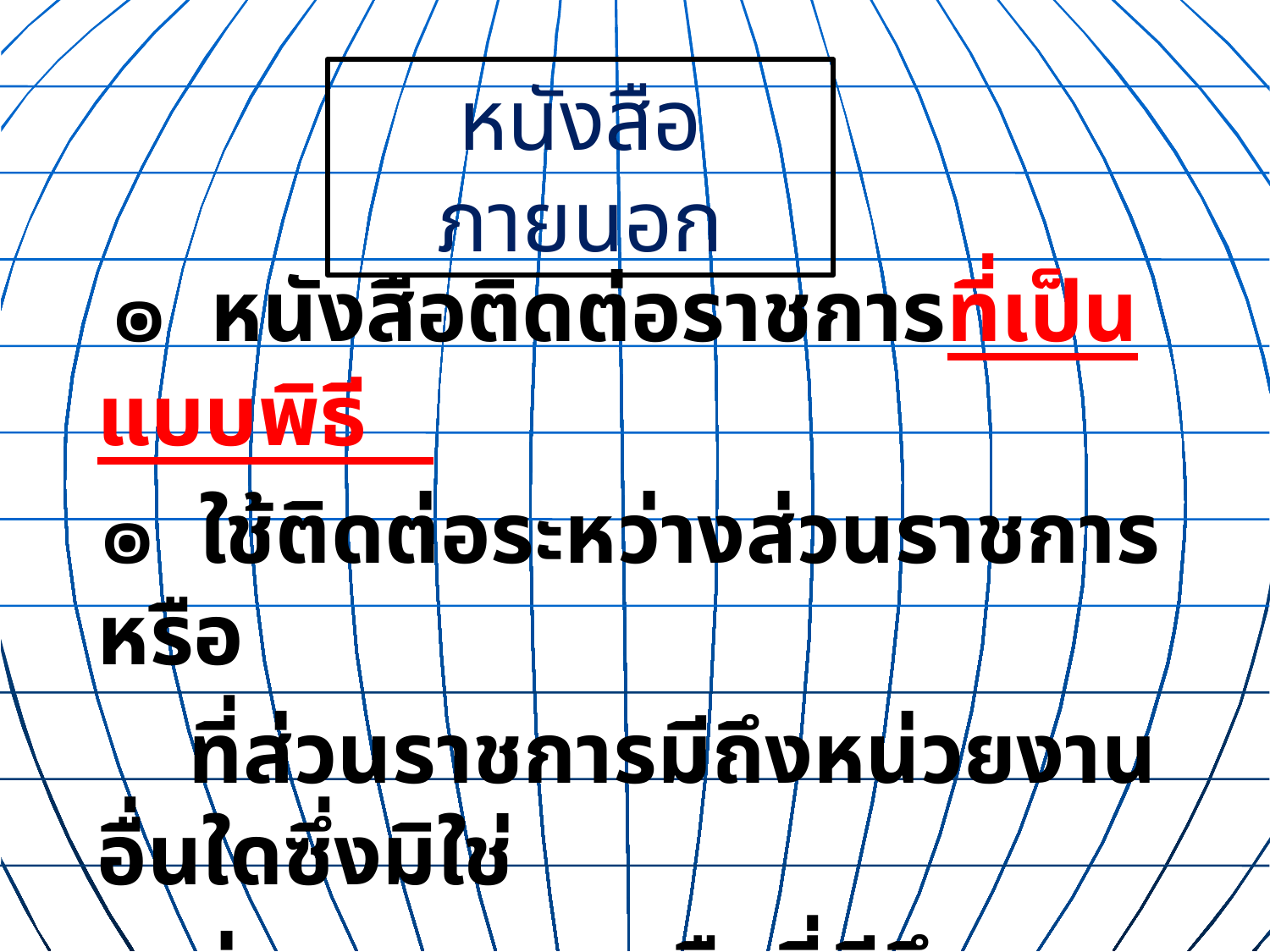

หนังสือภายนอก

    ๏  หนังสือติดต่อราชการที่เป็นแบบพิธี
    ๏  ใช้ติดต่อระหว่างส่วนราชการ หรือ
        ที่ส่วนราชการมีถึงหน่วยงานอื่นใดซึ่งมิใช่
        ส่วนราชการ หรือที่มีถึงบุคคลภายนอก
     ๏ ใช้กระดาษตราครุฑ